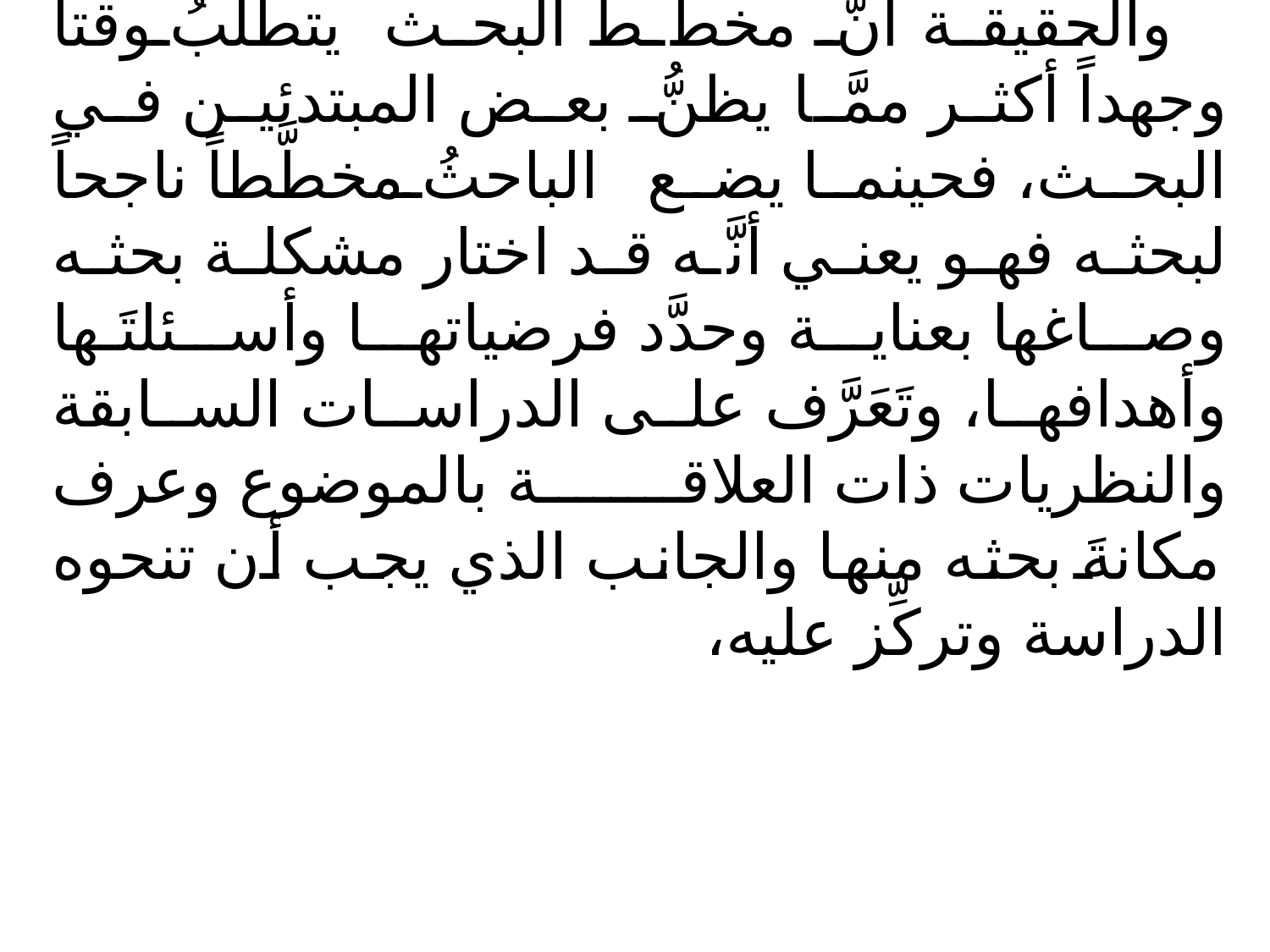

والحقيقة أنَّ مخطَّط البحث يتطلَّبُ وقتاً وجهداً أكثر ممَّا يظنُّ بعض المبتدئين في البحث، فحينما يضع الباحثُ مخطَّطاً ناجحاً لبحثه فهو يعني أنَّه قد اختار مشكلة بحثه وصاغها بعناية وحدَّد فرضياتها وأسئلتَـها وأهدافها، وتَعَرَّف على الدراسات السابقة والنظريات ذات العلاقة بالموضوع وعرف مكانةَ بحثه منها والجانب الذي يجب أن تنحوه الدراسة وتركِّز عليه،